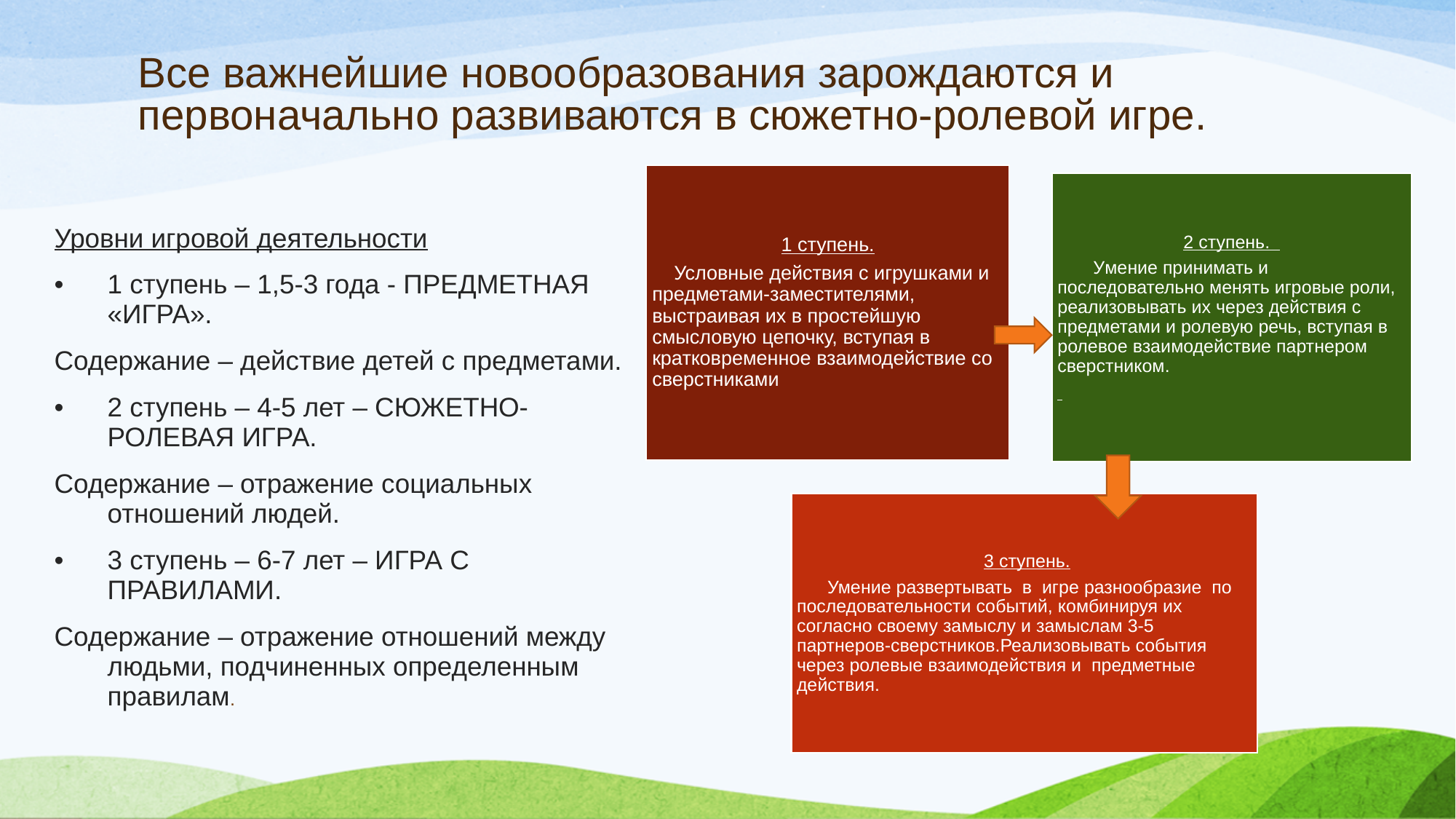

# Все важнейшие новообразования зарождаются и первоначально развиваются в сюжетно-ролевой игре.
1 ступень.
    Условные действия с игрушками и предметами-заместителями, выстраивая их в простейшую смысловую цепочку, вступая в кратковременное взаимодействие со сверстниками
2 ступень.
       Умение принимать и последовательно менять игровые роли, реализовывать их через действия с предметами и ролевую речь, вступая в ролевое взаимодействие партнером сверстником.

 3 ступень.
      Умение развертывать  в  игре разнообразие  по  последовательности событий, комбинируя их согласно своему замыслу и замыслам 3-5 партнеров-сверстников.Реализовывать события через ролевые взаимодействия и  предметные действия.
Уровни игровой деятельности
1 ступень – 1,5-3 года - ПРЕДМЕТНАЯ «ИГРА».
Содержание – действие детей с предметами.
2 ступень – 4-5 лет – СЮЖЕТНО-РОЛЕВАЯ ИГРА.
Содержание – отражение социальных отношений людей.
3 ступень – 6-7 лет – ИГРА С ПРАВИЛАМИ.
Содержание – отражение отношений между людьми, подчиненных определенным правилам.